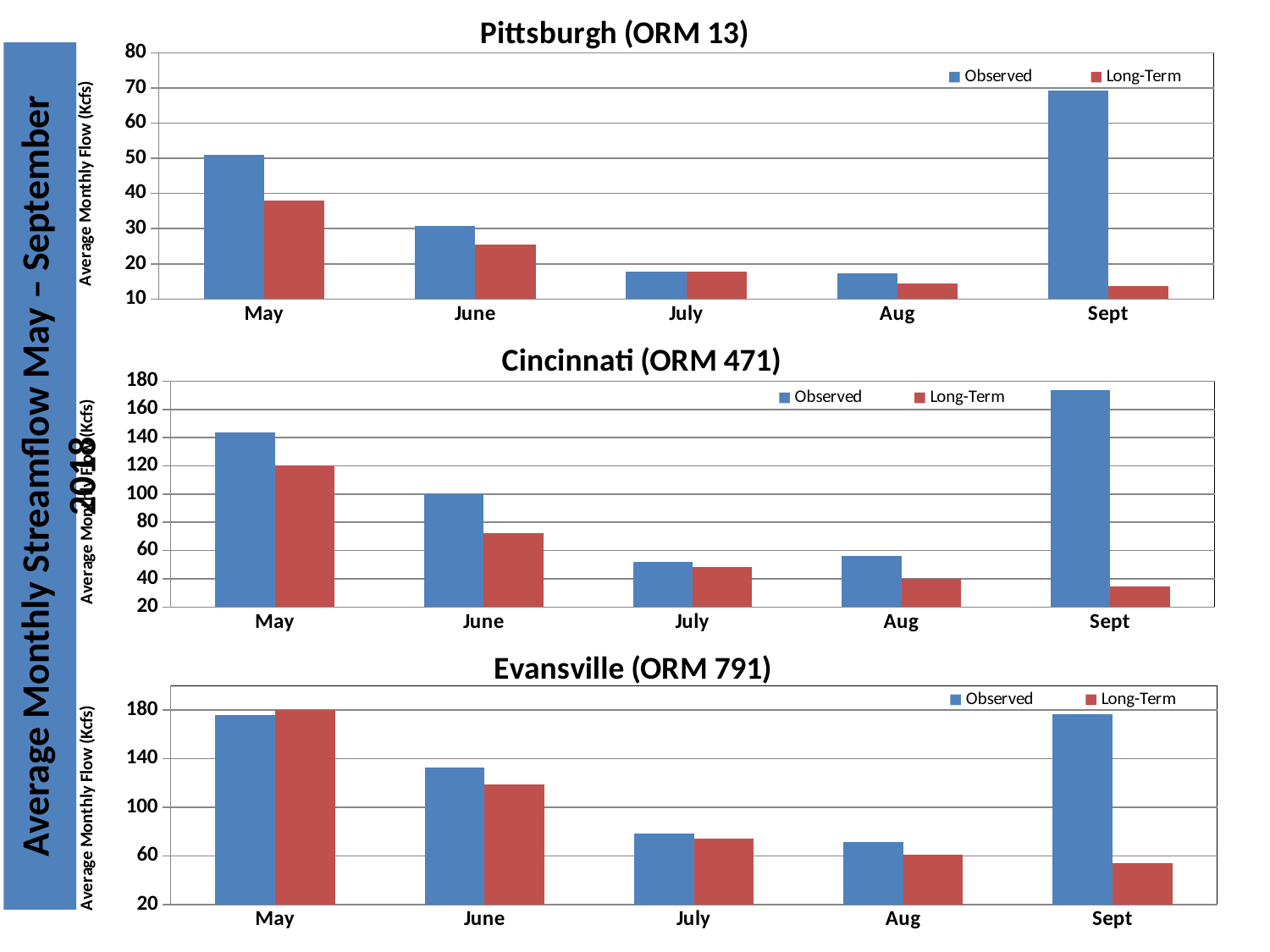

### Chart: Pittsburgh (ORM 13)

| Category | Observed | Long-Term |
|---|---|---|
| May | 50.871428571428574 | 37.9 |
| June | 30.787499999999998 | 25.6 |
| July | 17.851724137931036 | 17.8 |
| Aug | 17.32962962962963 | 14.5 |
| Sept | 69.18235294117646 | 13.8 |
Average Monthly Streamflow May – September 2018

### Chart: Cincinnati (ORM 471)

| Category | Observed | Long-Term |
|---|---|---|
| May | 143.94285714285715 | 120.2 |
| June | 99.91666666666667 | 72.1 |
| July | 52.21724137931036 | 48.1 |
| Aug | 56.42962962962964 | 40.2 |
| Sept | 173.47058823529414 | 34.8 |

### Chart: Evansville (ORM 791)

| Category | Observed | Long-Term |
|---|---|---|
| May | 175.79642857142855 | 180.4 |
| June | 132.95833333333337 | 118.8 |
| July | 78.40344827586206 | 74.4 |
| Aug | 71.51481481481481 | 61.0 |
| Sept | 176.4529411764706 | 54.1 |